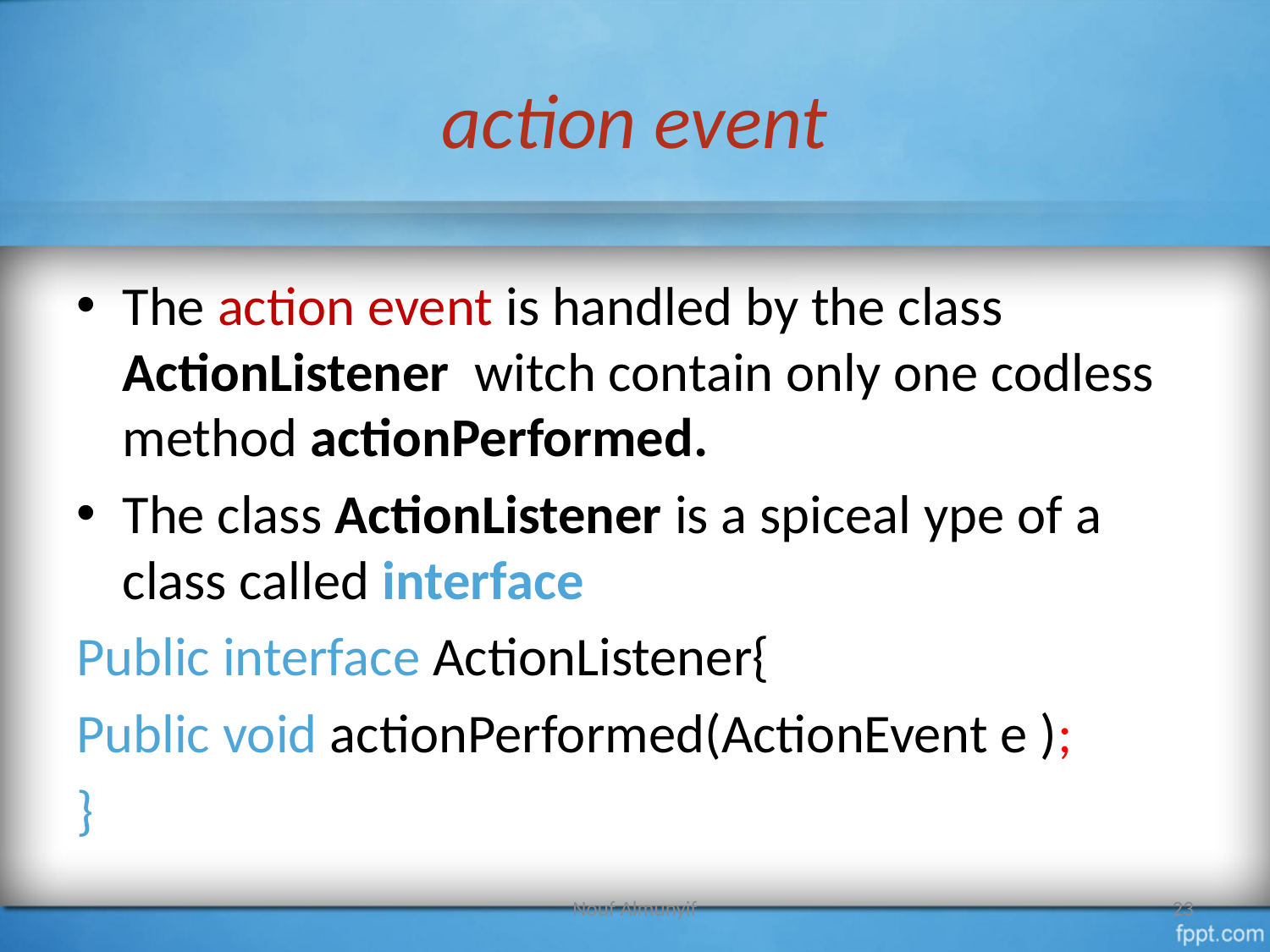

# action event
The action event is handled by the class ActionListener  witch contain only one codless method actionPerformed.
The class ActionListener is a spiceal ype of a class called interface
Public interface ActionListener{
Public void actionPerformed(ActionEvent e );
}
Nouf Almunyif
23